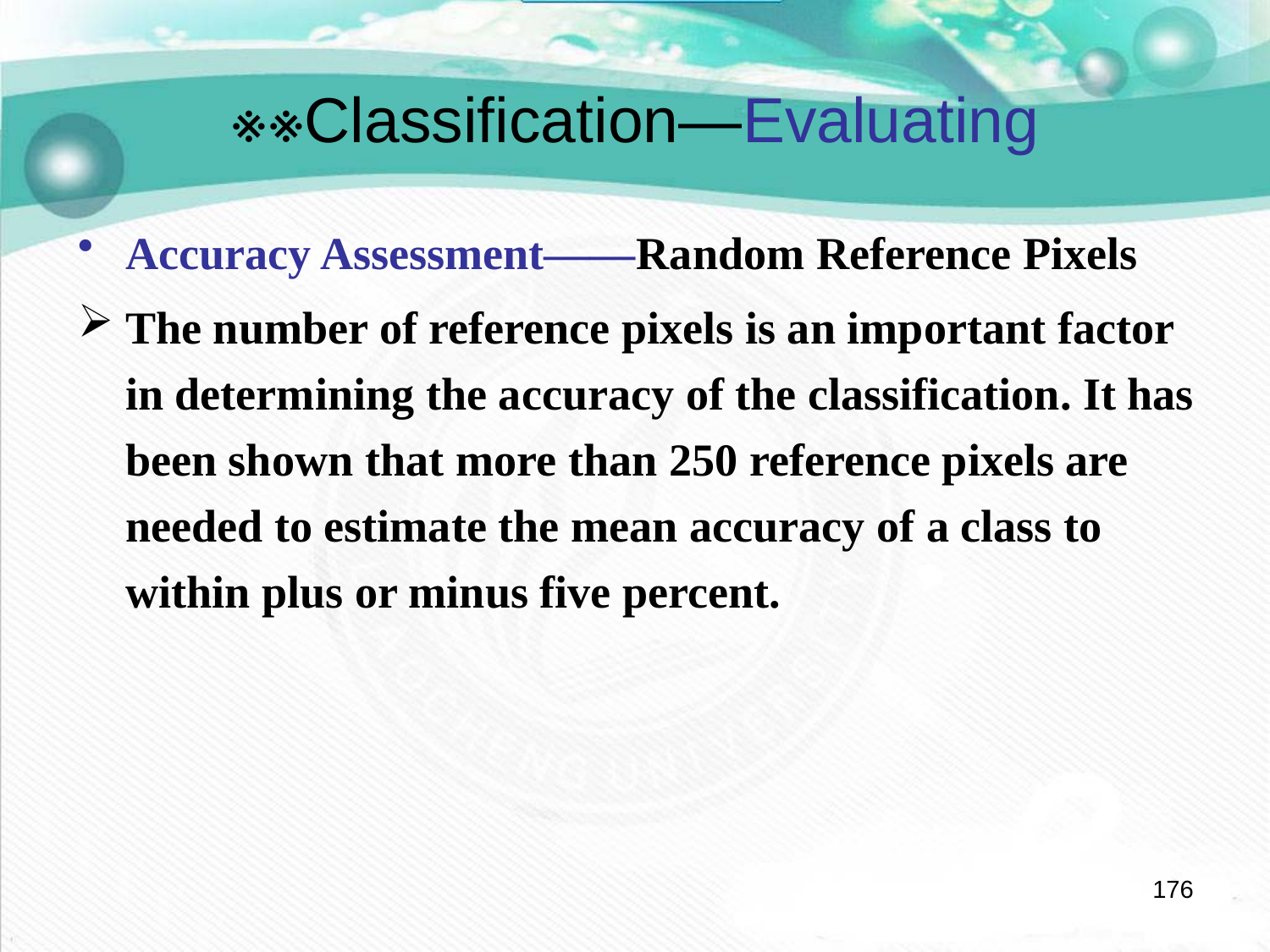

# ※※Classification—Evaluating
Accuracy Assessment——Random Reference Pixels
The number of reference pixels is an important factor in determining the accuracy of the classification. It has been shown that more than 250 reference pixels are needed to estimate the mean accuracy of a class to within plus or minus five percent.
176